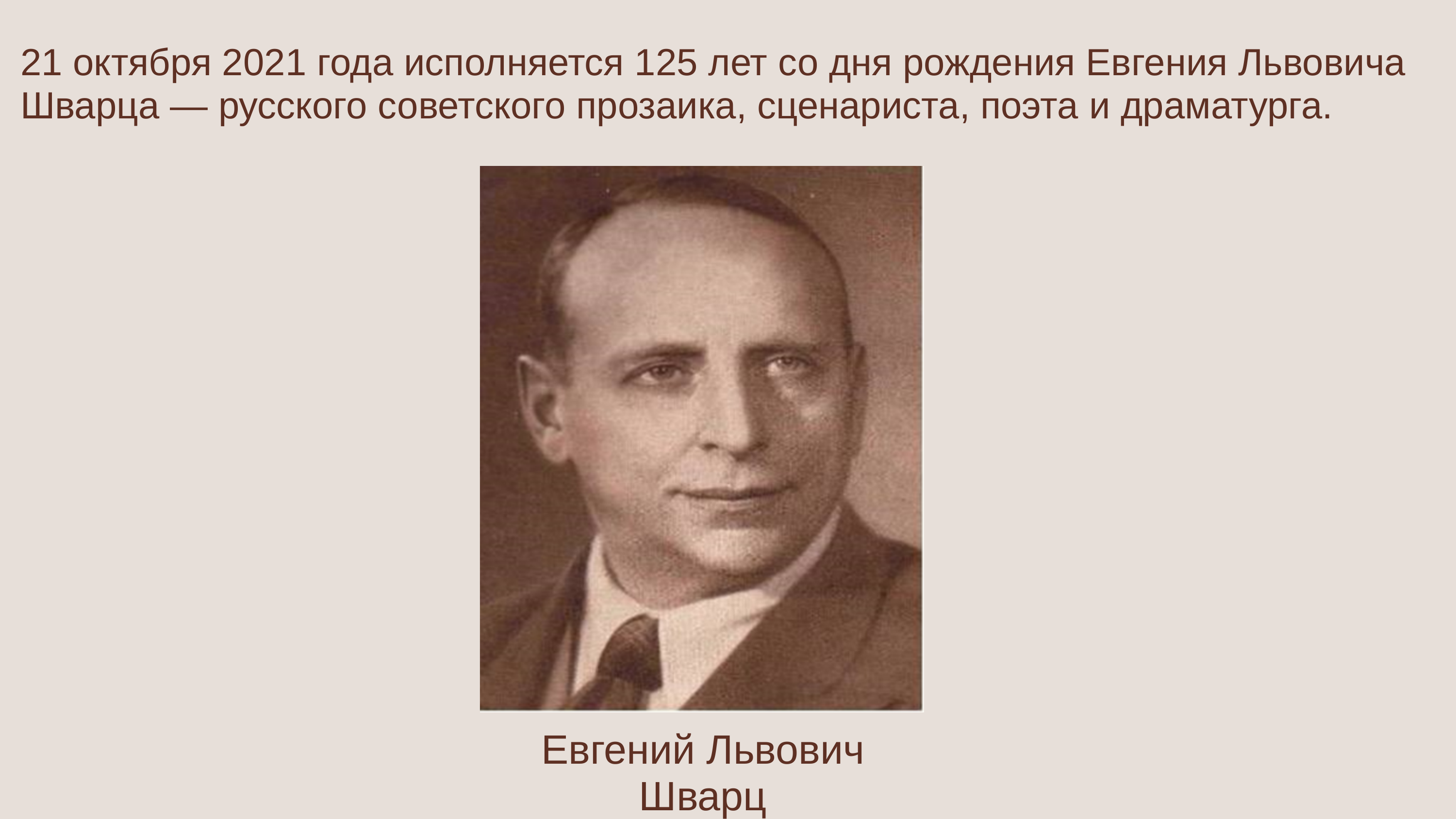

21 октября 2021 года исполняется 125 лет со дня рождения Евгения Львовича Шварца — русского советского прозаика, сценариста, поэта и драматурга.

Евгений Львович Шварц
1896-1958